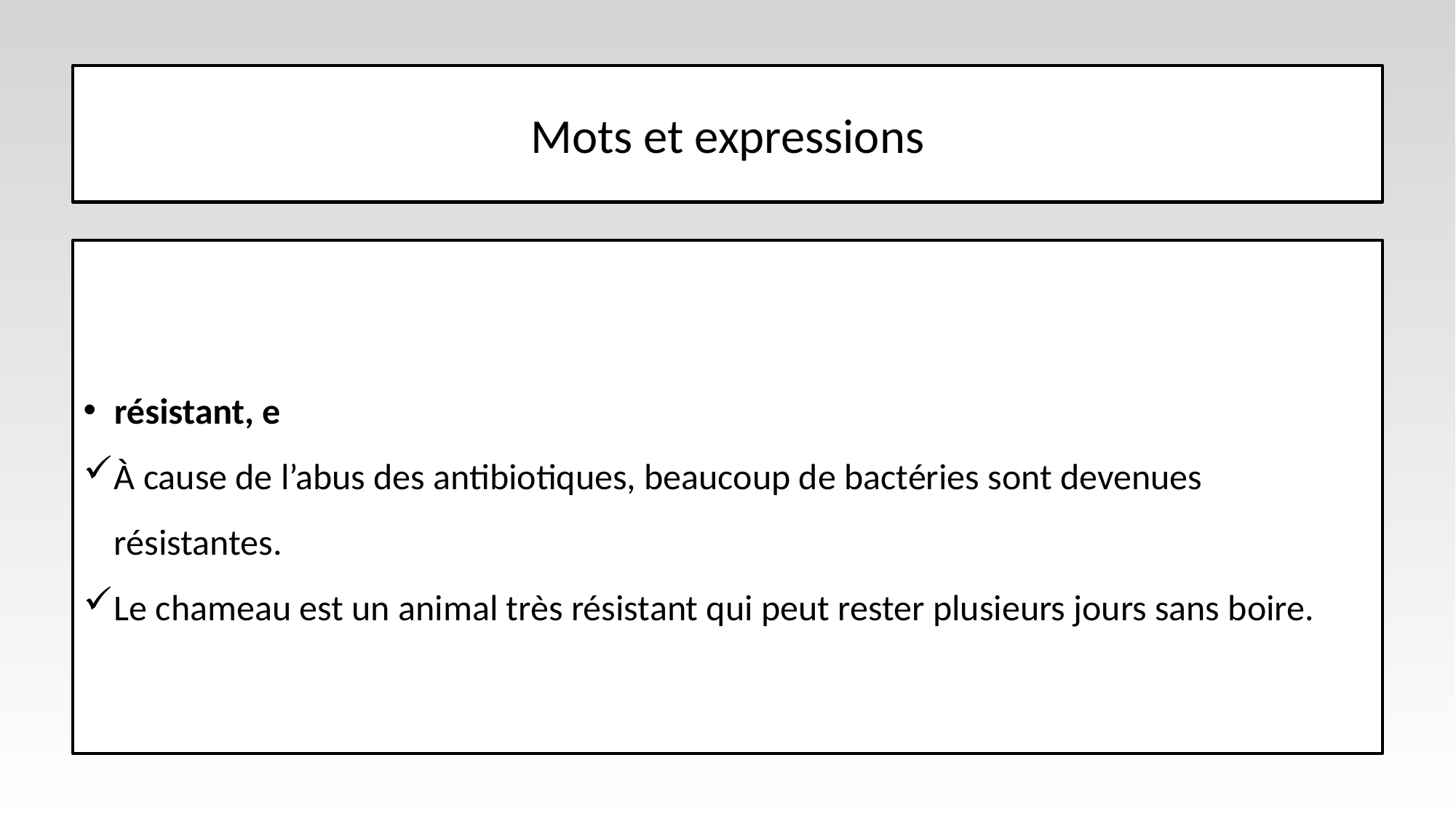

# Mots et expressions
résistant, e
À cause de l’abus des antibiotiques, beaucoup de bactéries sont devenues résistantes.
Le chameau est un animal très résistant qui peut rester plusieurs jours sans boire.